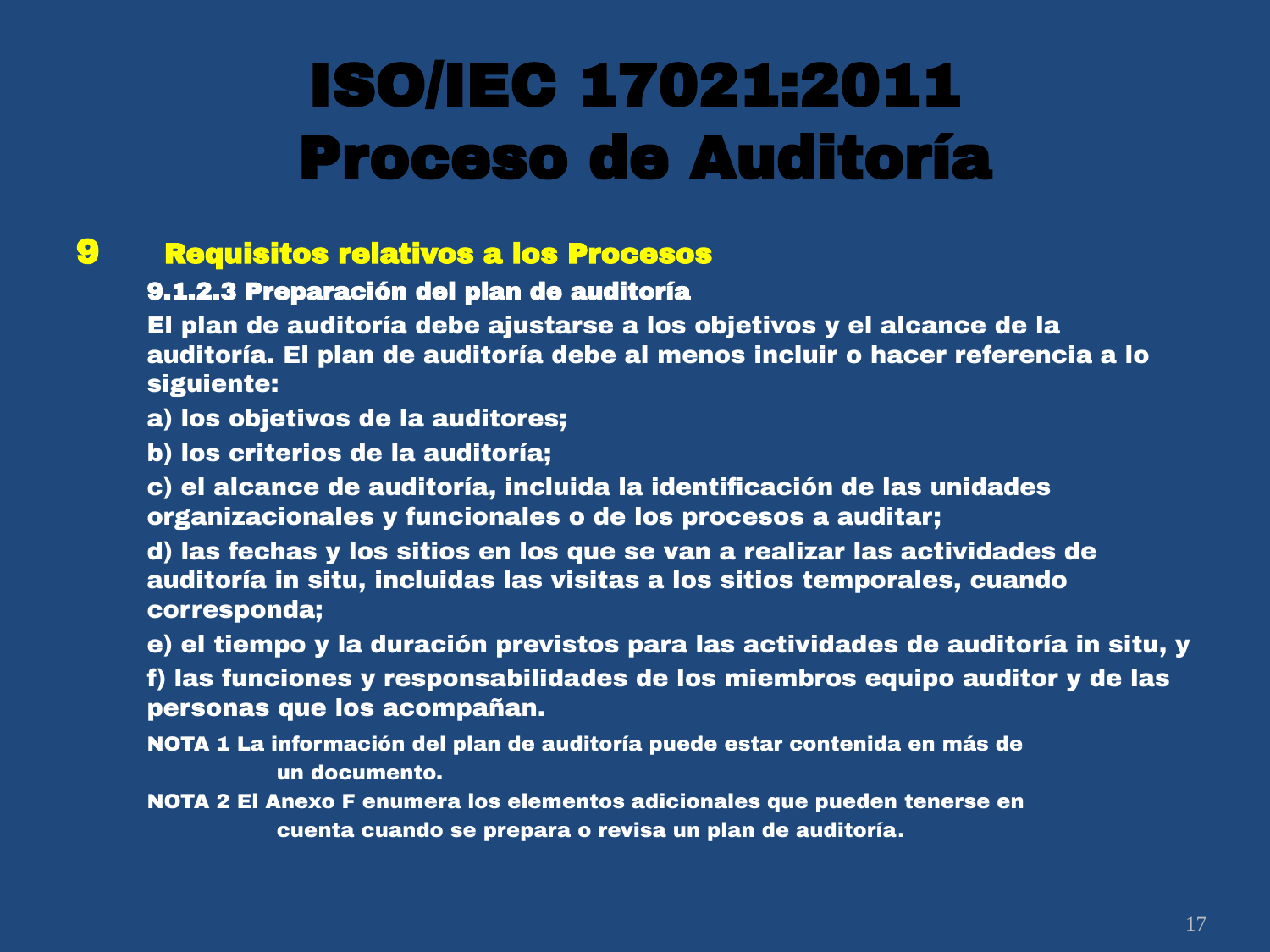

# ISO/IEC 17021:2011 Proceso de Auditoría
9	 Requisitos relativos a los Procesos
	9.1.2.3 Preparación del plan de auditoría
	El plan de auditoría debe ajustarse a los objetivos y el alcance de la auditoría. El plan de auditoría debe al menos incluir o hacer referencia a lo siguiente:
	a) los objetivos de la auditores;
	b) los criterios de la auditoría;
	c) el alcance de auditoría, incluida la identificación de las unidades organizacionales y funcionales o de los procesos a auditar;
	d) las fechas y los sitios en los que se van a realizar las actividades de auditoría in situ, incluidas las visitas a los sitios temporales, cuando corresponda;
	e) el tiempo y la duración previstos para las actividades de auditoría in situ, y
	f) las funciones y responsabilidades de los miembros equipo auditor y de las personas que los acompañan.
		NOTA 1 La información del plan de auditoría puede estar contenida en más de
                           un documento.
		NOTA 2 El Anexo F enumera los elementos adicionales que pueden tenerse en
                           cuenta cuando se prepara o revisa un plan de auditoría.
17